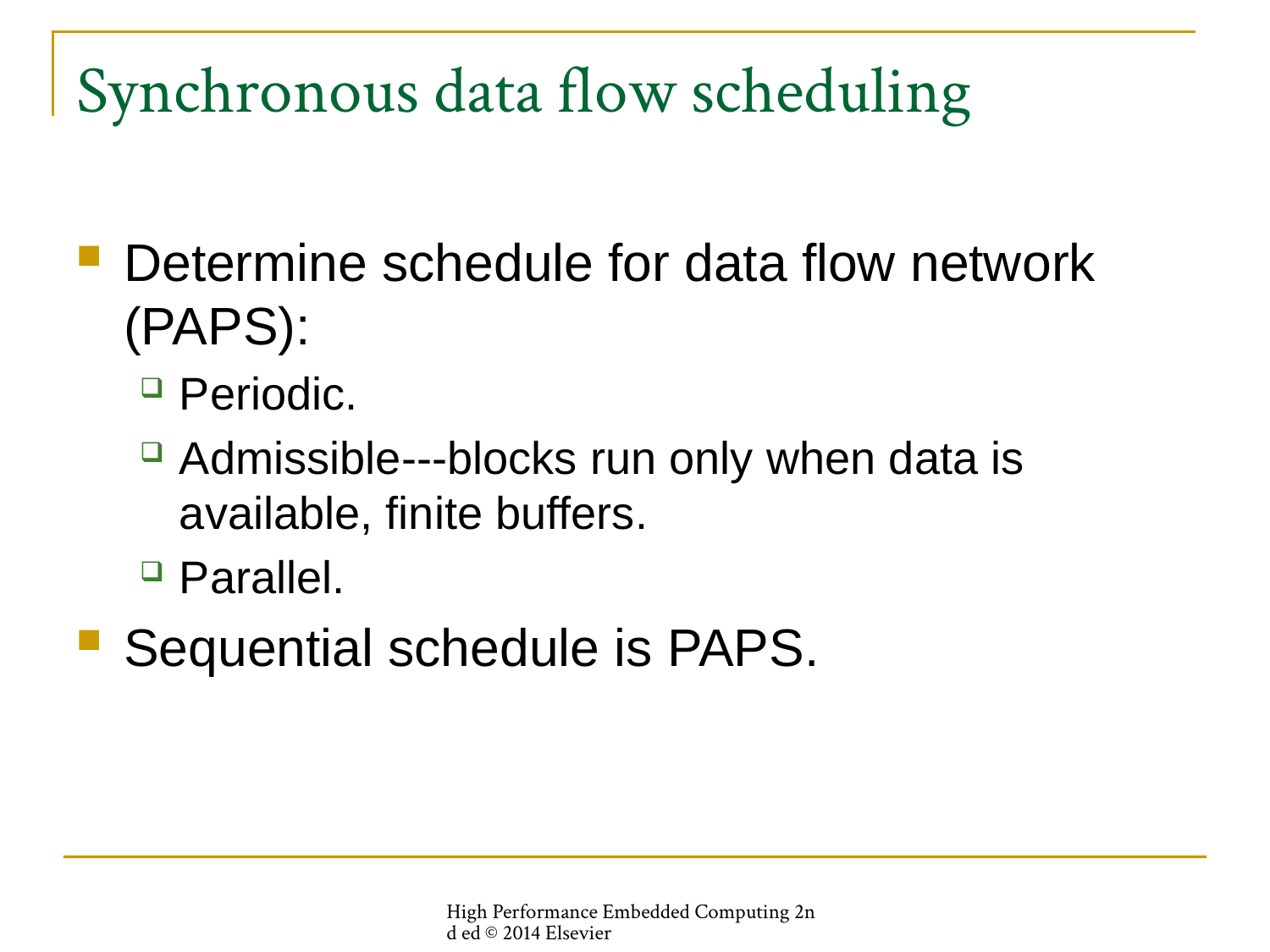

# Synchronous data flow scheduling
Determine schedule for data flow network (PAPS):
Periodic.
Admissible---blocks run only when data is available, finite buffers.
Parallel.
Sequential schedule is PAPS.
High Performance Embedded Computing 2nd ed © 2014 Elsevier